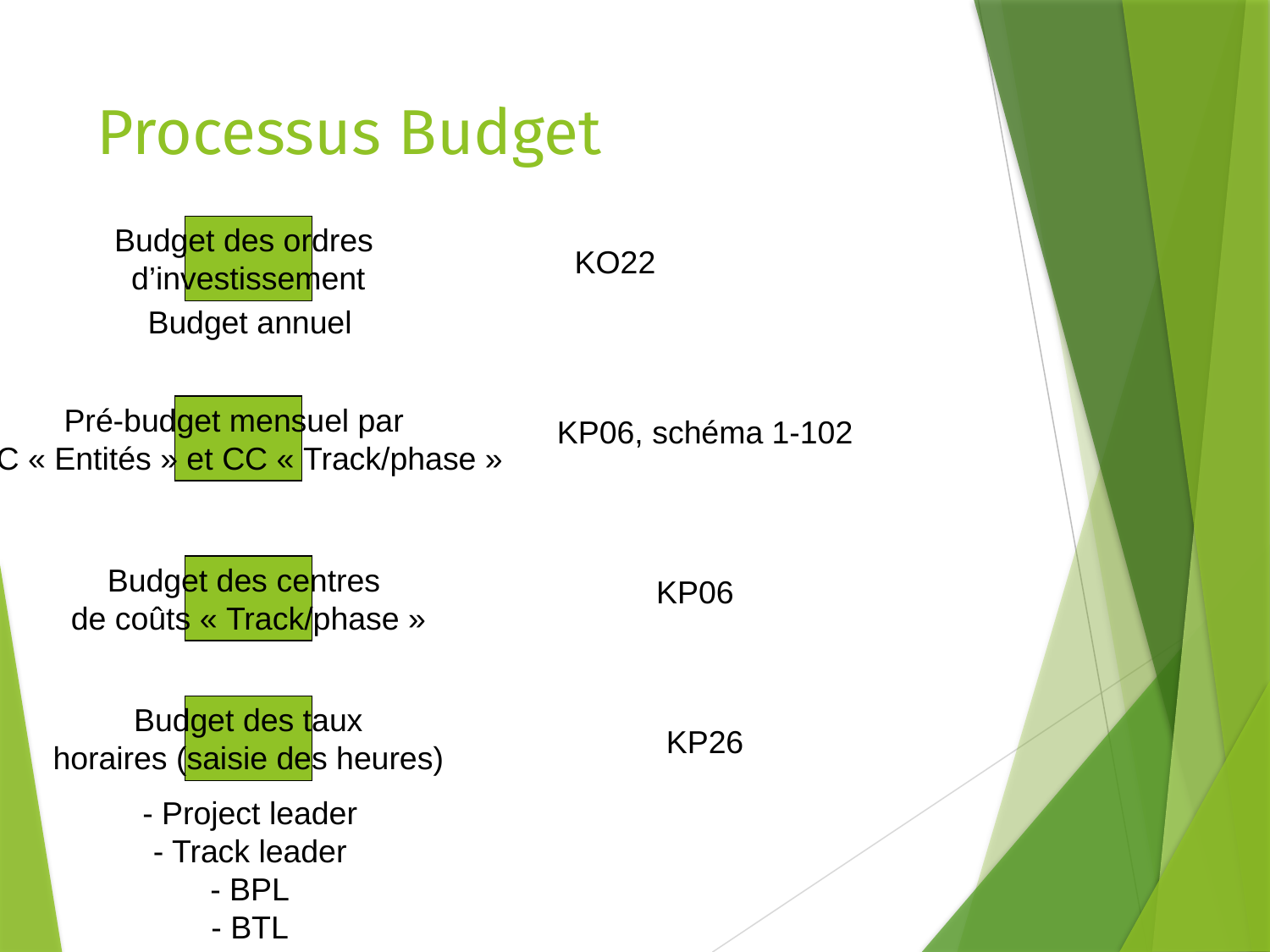

# Processus Budget
Budget des ordres
d’investissement
KO22
Budget annuel
Pré-budget mensuel par
CC « Entités » et CC « Track/phase »
KP06, schéma 1-102
Budget des centres
de coûts « Track/phase »
KP06
Budget des taux
horaires (saisie des heures)
KP26
- Project leader
- Track leader
- BPL
- BTL